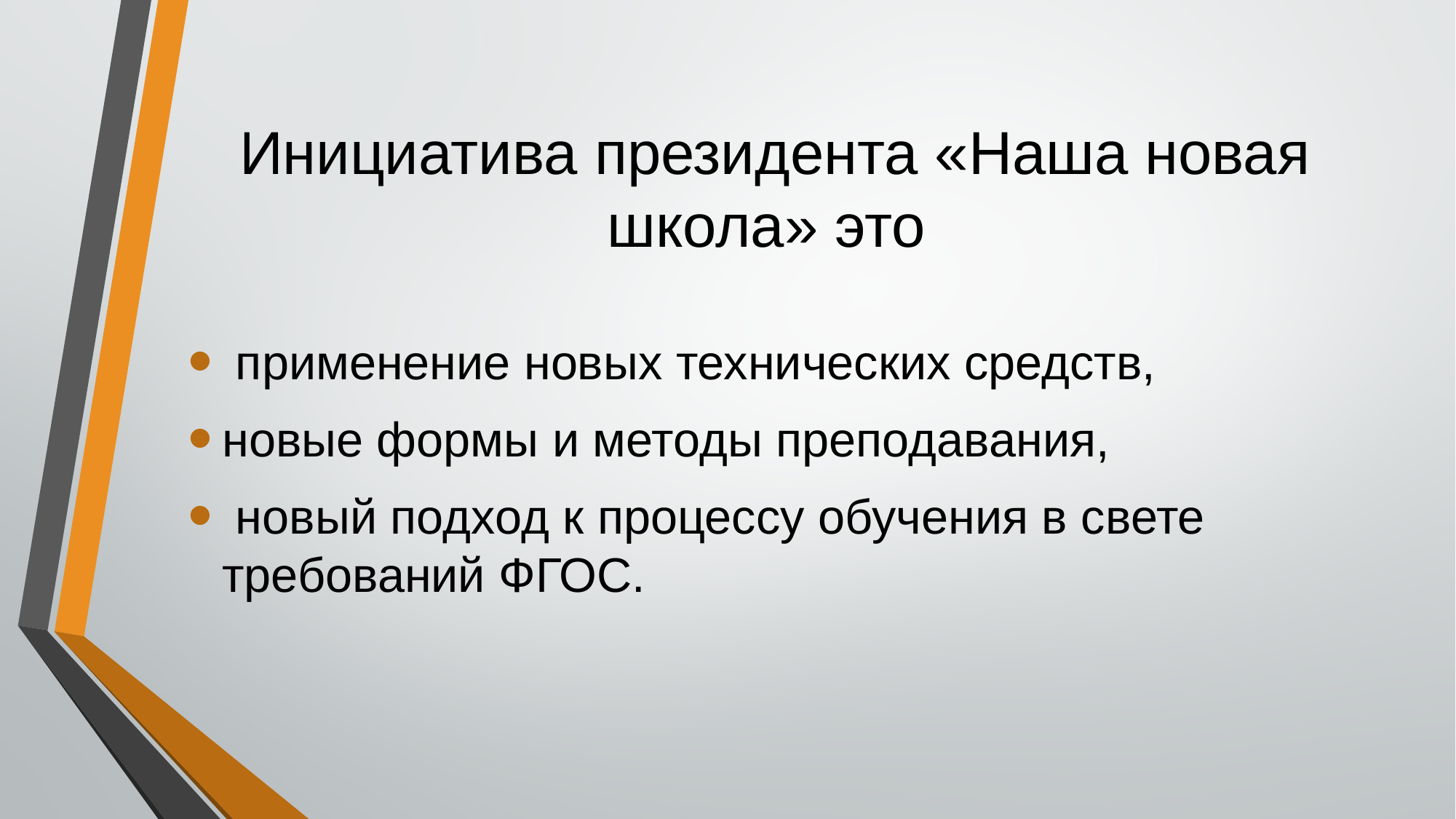

# Инициатива президента «Наша новая школа» это
 применение новых технических средств,
новые формы и методы преподавания,
 новый подход к процессу обучения в свете требований ФГОС.